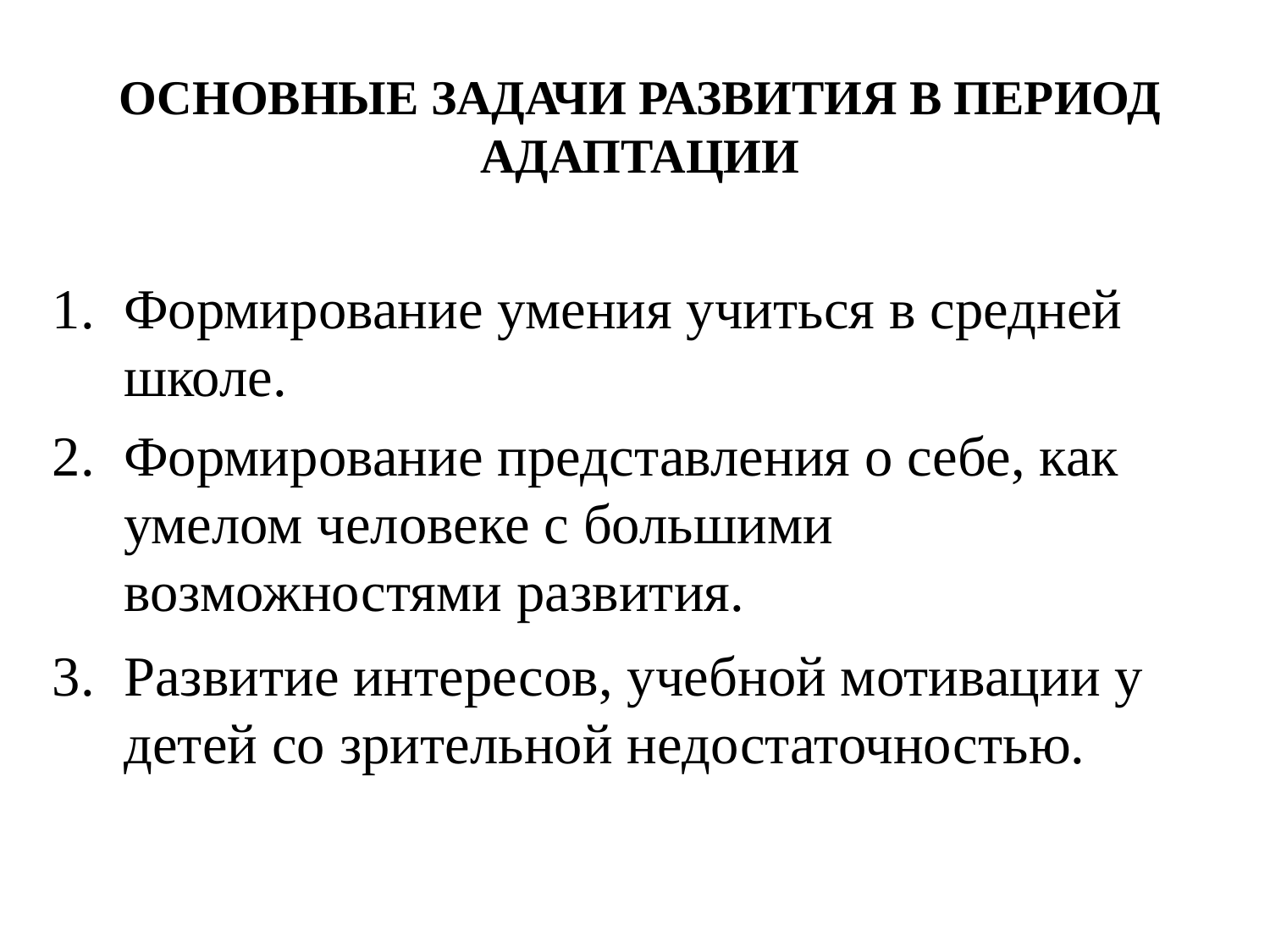

# Основные задачи развития в период адаптации
Формирование умения учиться в средней школе.
Формирование представления о себе, как  умелом человеке с большими возможностями развития.
Развитие интересов, учебной мотивации у детей со зрительной недостаточностью.